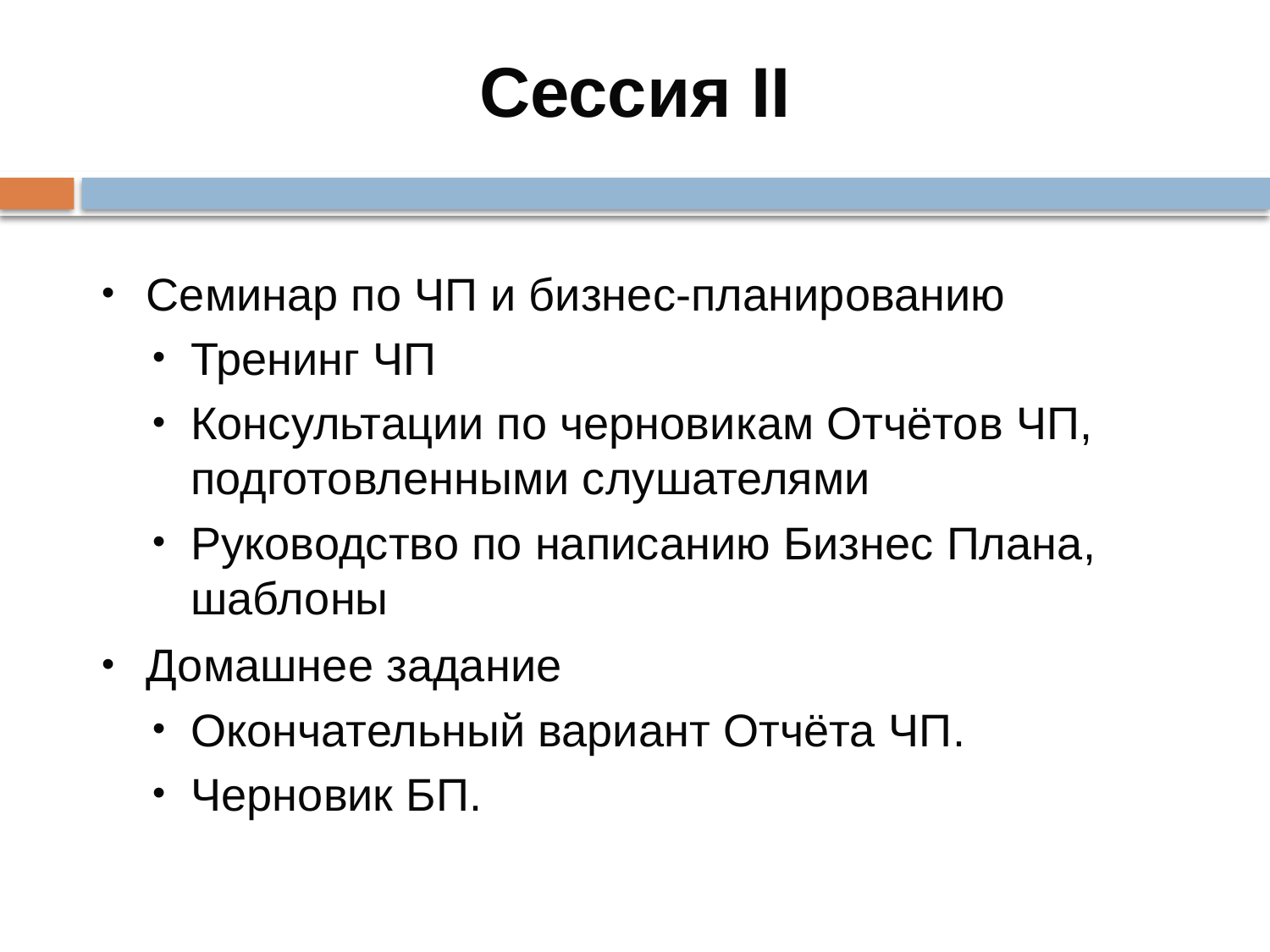

# Сессия II
Семинар по ЧП и бизнес-планированию
Тренинг ЧП
Консультации по черновикам Отчётов ЧП, подготовленными слушателями
Руководство по написанию Бизнес Плана, шаблоны
Домашнее задание
Окончательный вариант Отчёта ЧП.
Черновик БП.